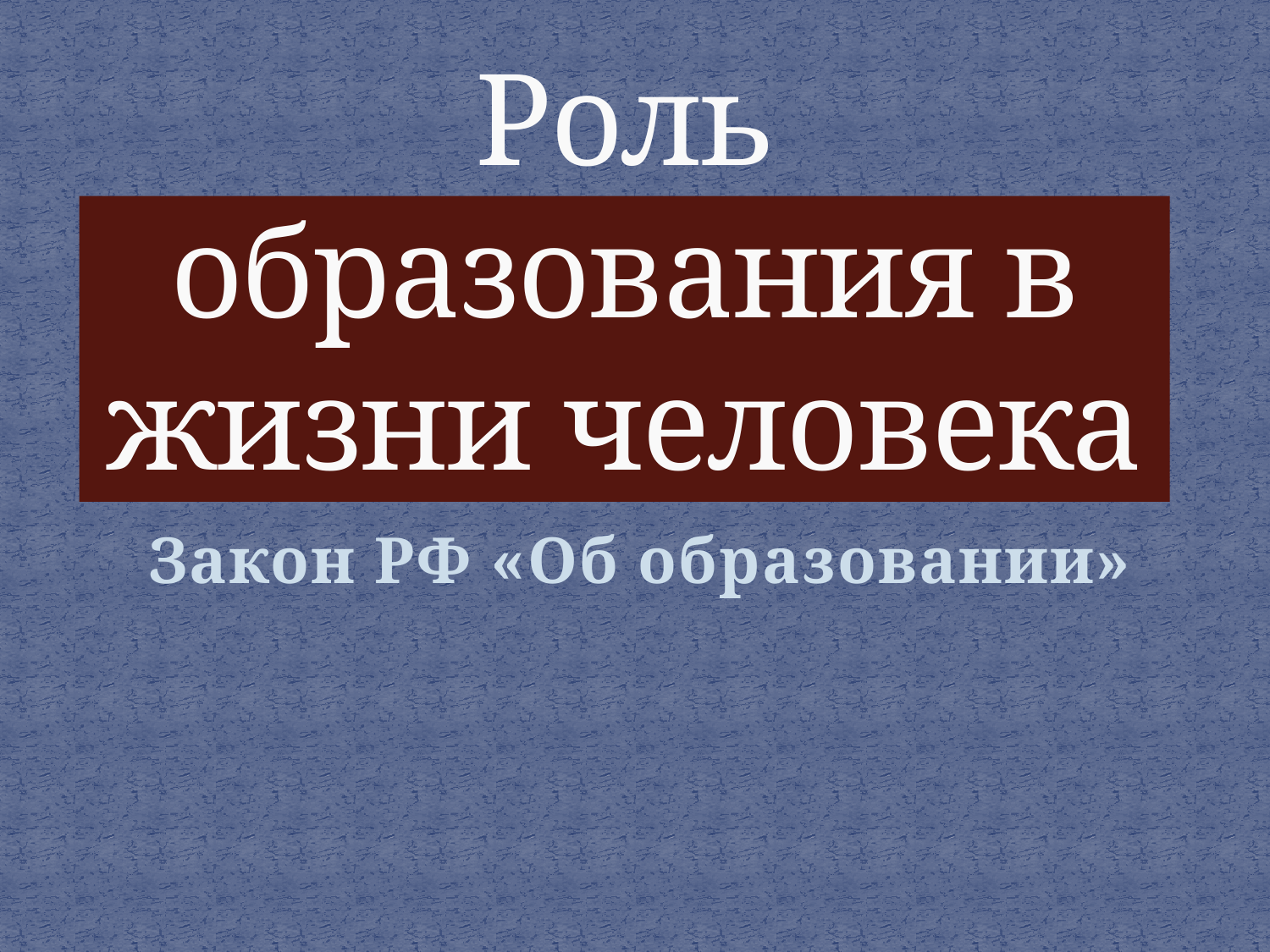

# Роль образования в жизни человека
Закон РФ «Об образовании»